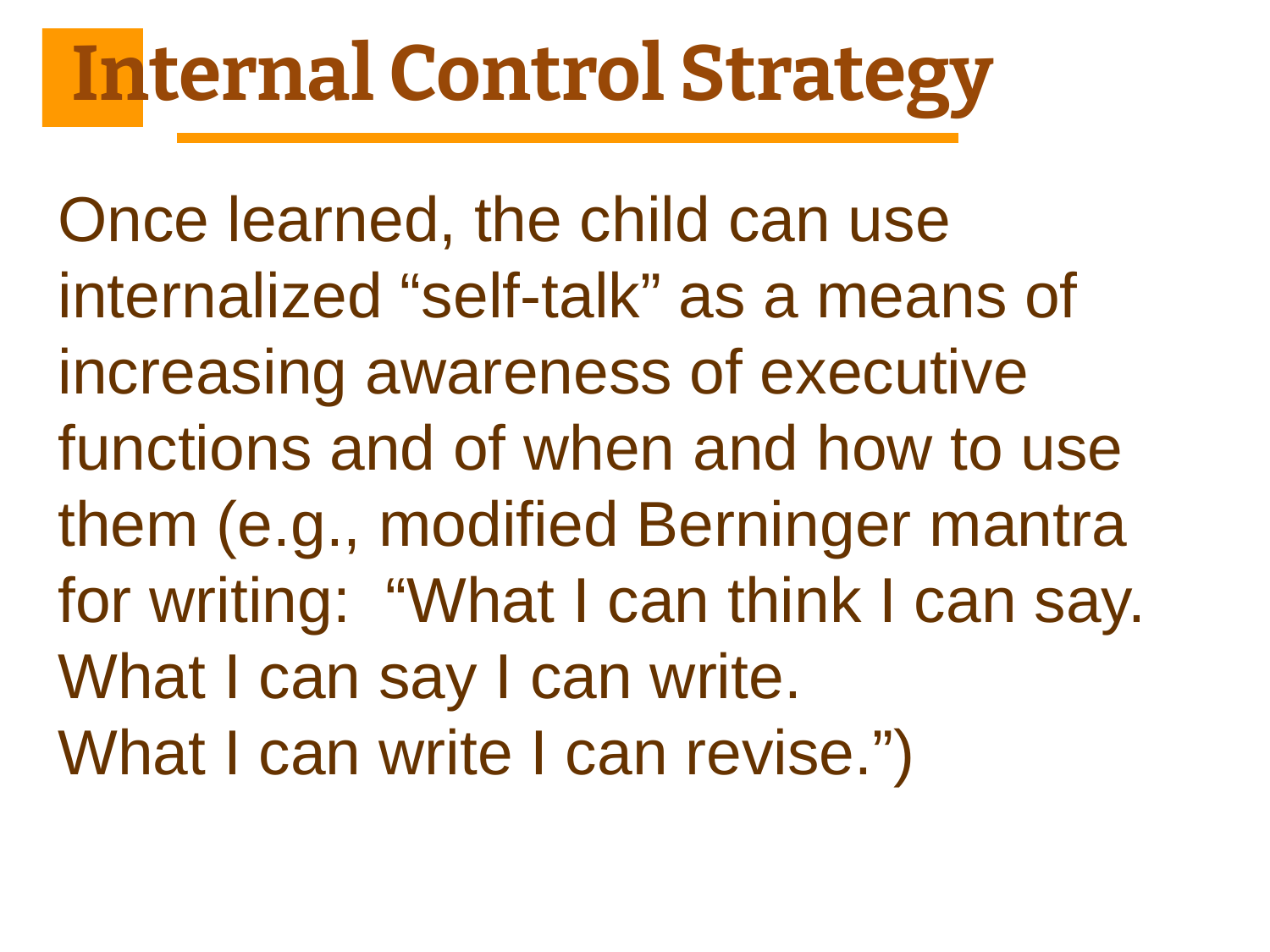

# Internal Control Strategy

Once learned, the child can use internalized “self-talk” as a means of increasing awareness of executive functions and of when and how to use them (e.g., modified Berninger mantra for writing:  “What I can think I can say.  What I can say I can write.                What I can write I can revise.”)